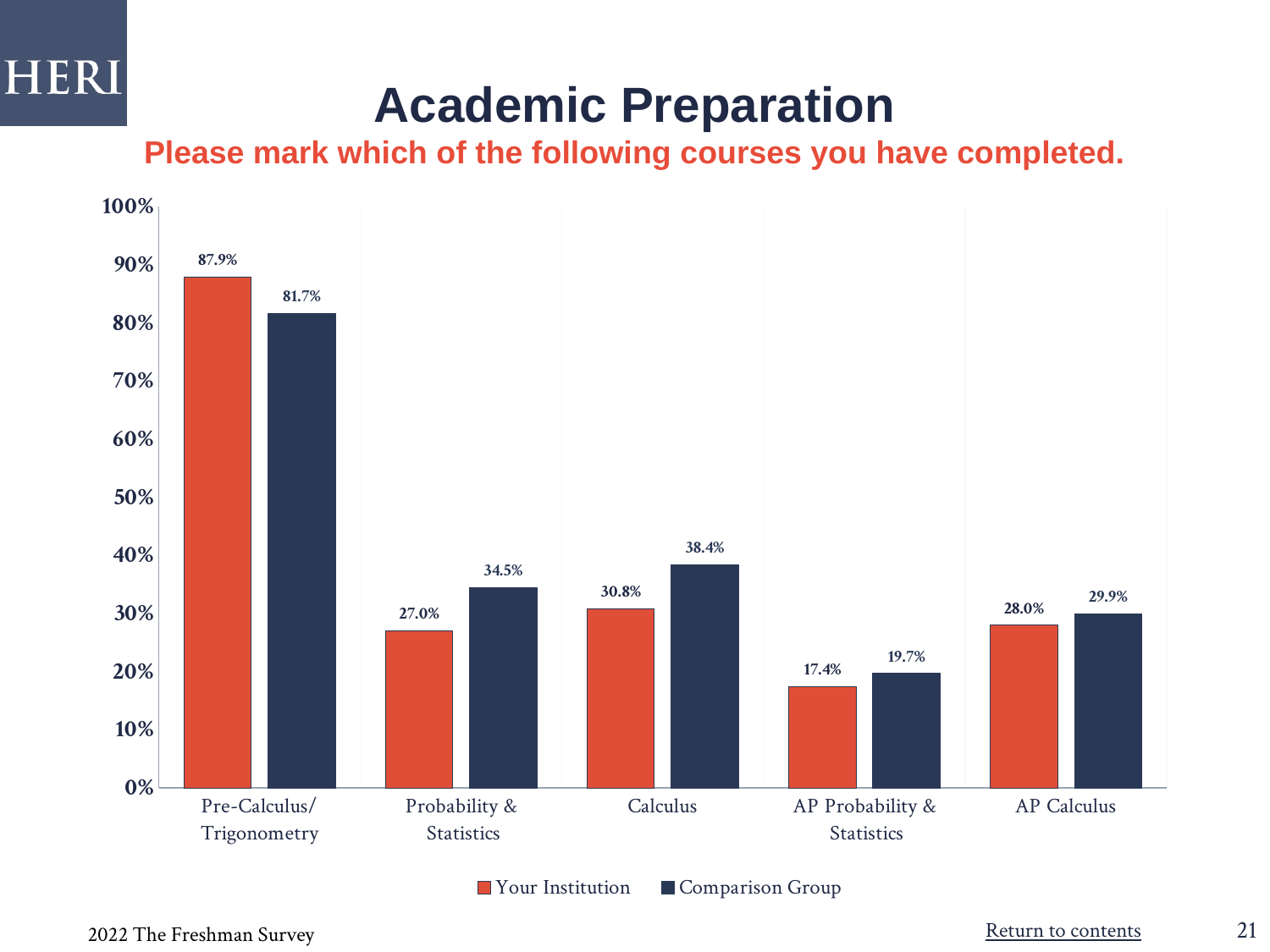

# Academic Preparation Please mark which of the following courses you have completed.

### Chart

| Category | Your Institution | Comparison Group |
|---|---|---|
| Pre-Calculus/
Trigonometry | 0.879 | 0.817 |
| Probability &
 Statistics | 0.27 | 0.345 |
| Calculus | 0.308 | 0.384 |
| AP Probability &
 Statistics | 0.174 | 0.197 |
| AP Calculus | 0.28 | 0.299 |
2022 The Freshman Survey
Return to contents
21